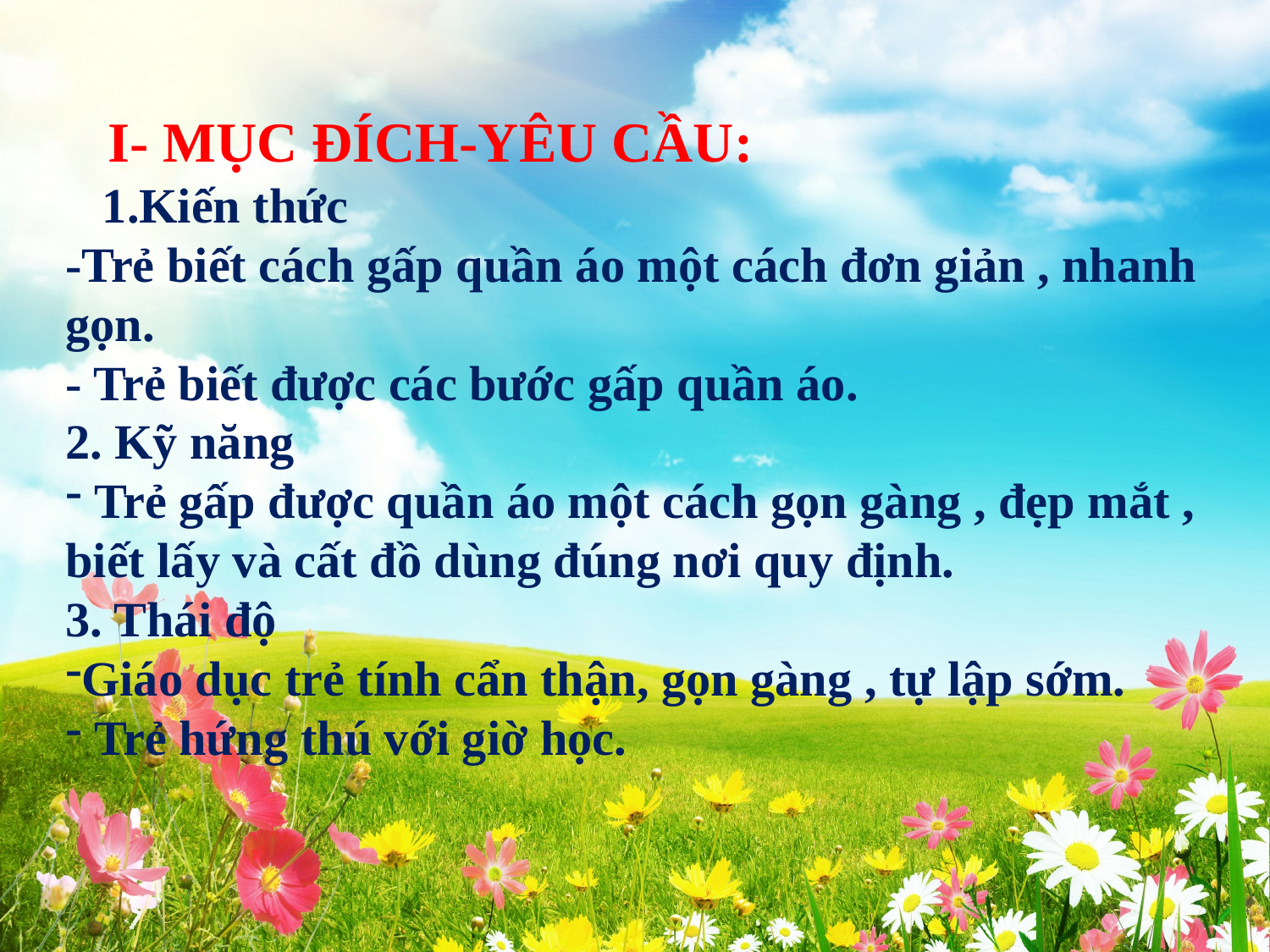

I- MỤC ĐÍCH-YÊU CẦU:
   1.Kiến thức
-Trẻ biết cách gấp quần áo một cách đơn giản , nhanh gọn.
- Trẻ biết được các bước gấp quần áo.
2. Kỹ năng
 Trẻ gấp được quần áo một cách gọn gàng , đẹp mắt , biết lấy và cất đồ dùng đúng nơi quy định.
3. Thái độ
Giáo dục trẻ tính cẩn thận, gọn gàng , tự lập sớm.
 Trẻ hứng thú với giờ học.